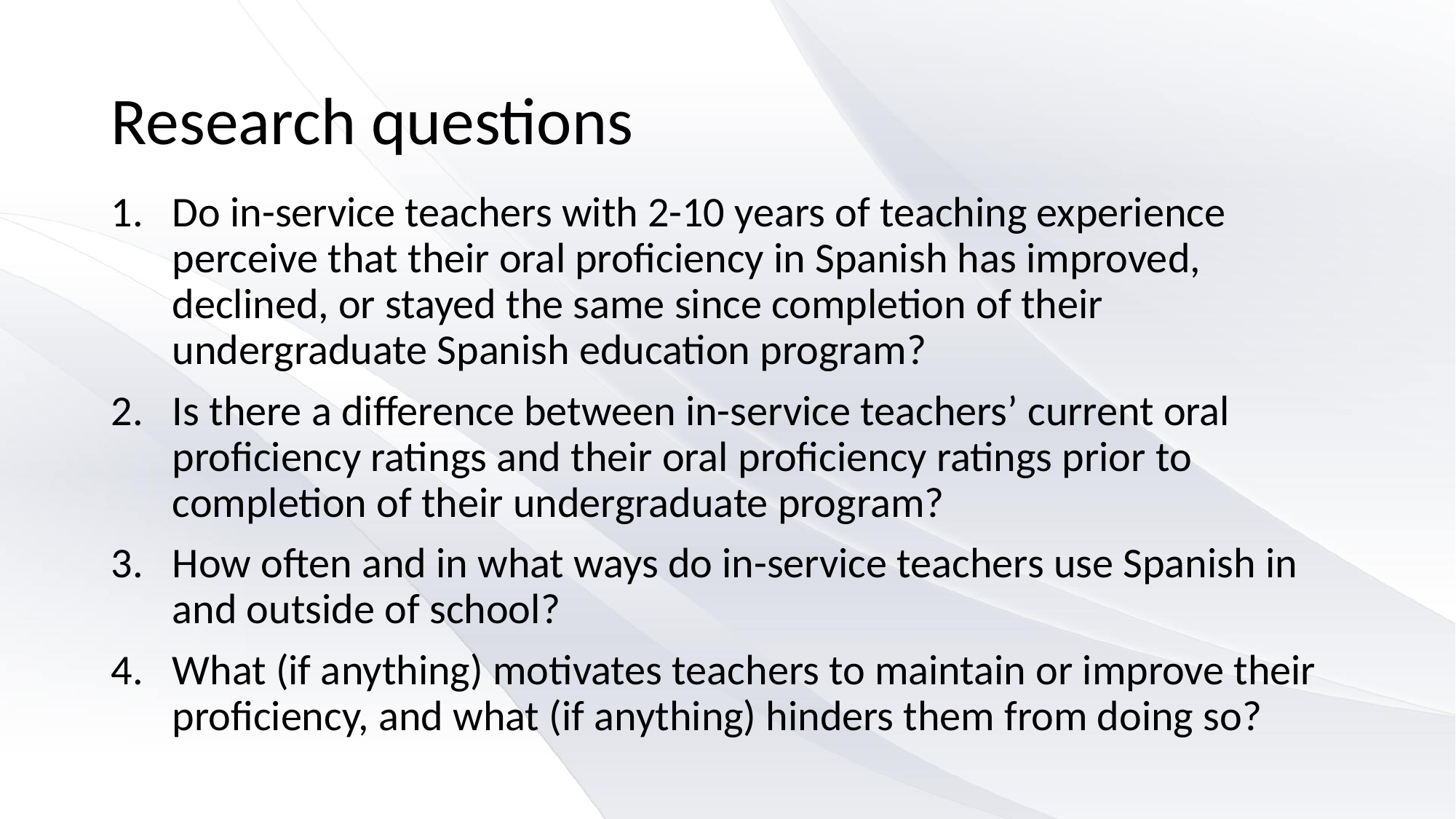

# Research questions
Do in-service teachers with 2-10 years of teaching experience perceive that their oral proficiency in Spanish has improved, declined, or stayed the same since completion of their undergraduate Spanish education program?
Is there a difference between in-service teachers’ current oral proficiency ratings and their oral proficiency ratings prior to completion of their undergraduate program?
How often and in what ways do in-service teachers use Spanish in and outside of school?
What (if anything) motivates teachers to maintain or improve their proficiency, and what (if anything) hinders them from doing so?